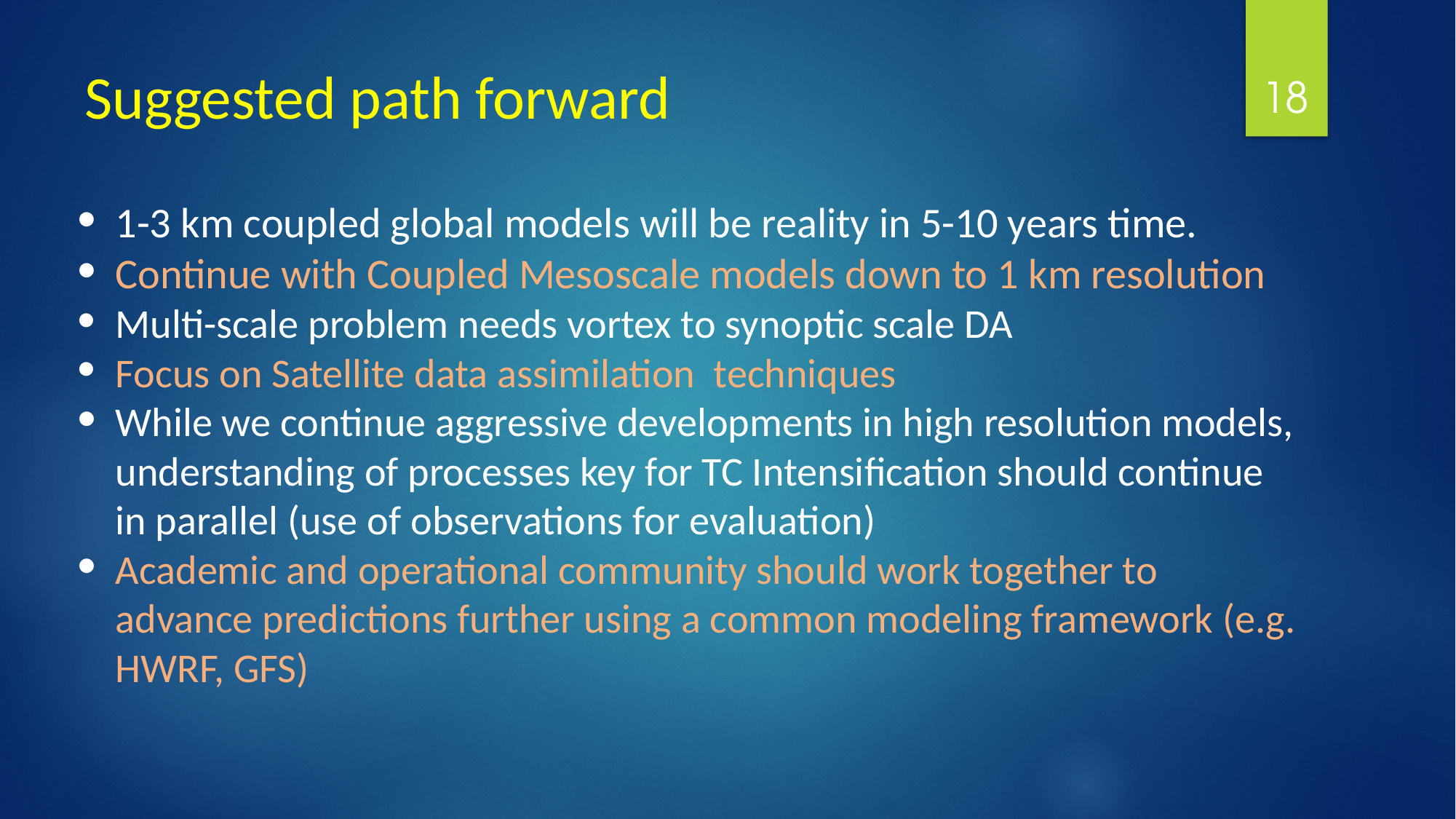

18
Suggested path forward
1-3 km coupled global models will be reality in 5-10 years time.
Continue with Coupled Mesoscale models down to 1 km resolution
Multi-scale problem needs vortex to synoptic scale DA
Focus on Satellite data assimilation  techniques
While we continue aggressive developments in high resolution models, understanding of processes key for TC Intensification should continue in parallel (use of observations for evaluation)
Academic and operational community should work together to advance predictions further using a common modeling framework (e.g. HWRF, GFS)